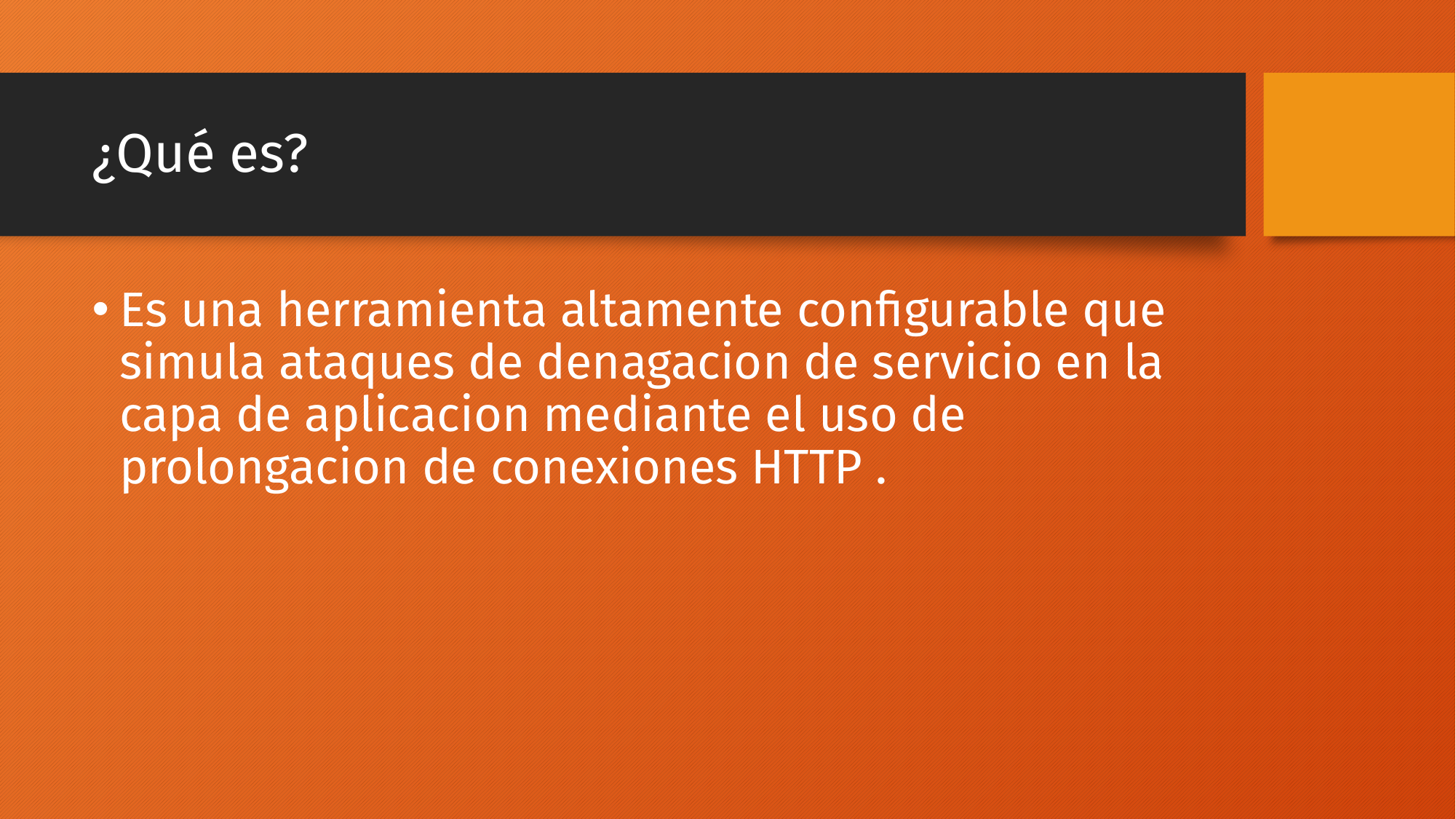

# ¿Qué es?
Es una herramienta altamente configurable que simula ataques de denagacion de servicio en la capa de aplicacion mediante el uso de prolongacion de conexiones HTTP .